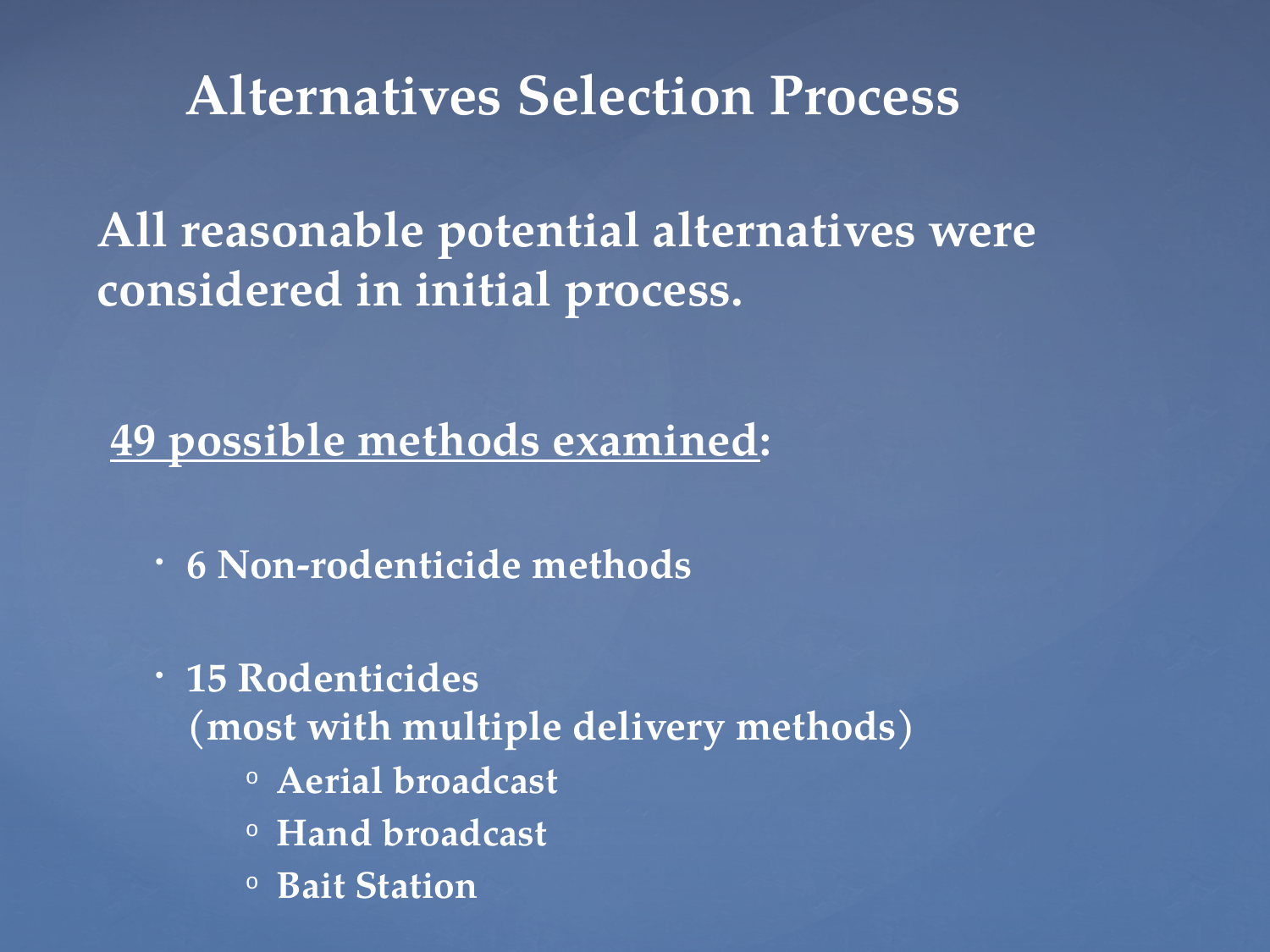

Alternatives Selection Process
# All reasonable potential alternatives were considered in initial process.

49 possible methods examined:

6 Non-rodenticide methods

15 Rodenticides
(most with multiple delivery methods)
Aerial broadcast
Hand broadcast
Bait Station